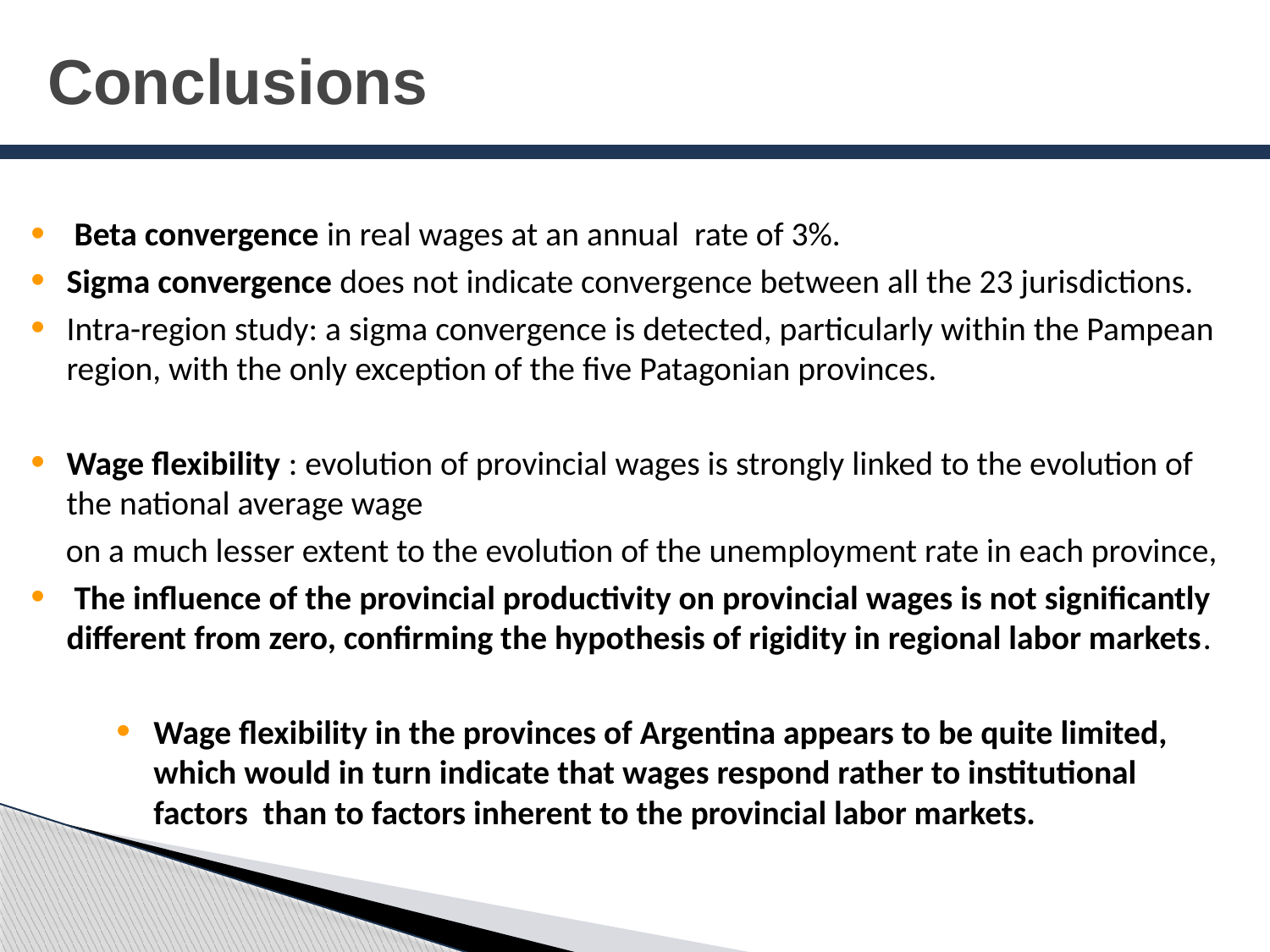

# Conclusions

 Beta convergence in real wages at an annual  rate of 3%.
Sigma convergence does not indicate convergence between all the 23 jurisdictions.
Intra-region study: a sigma convergence is detected, particularly within the Pampean region, with the only exception of the five Patagonian provinces.

Wage flexibility : evolution of provincial wages is strongly linked to the evolution of the national average wage
on a much lesser extent to the evolution of the unemployment rate in each province,
 The influence of the provincial productivity on provincial wages is not significantly different from zero, confirming the hypothesis of rigidity in regional labor markets.

Wage flexibility in the provinces of Argentina appears to be quite limited, which would in turn indicate that wages respond rather to institutional factors  than to factors inherent to the provincial labor markets.